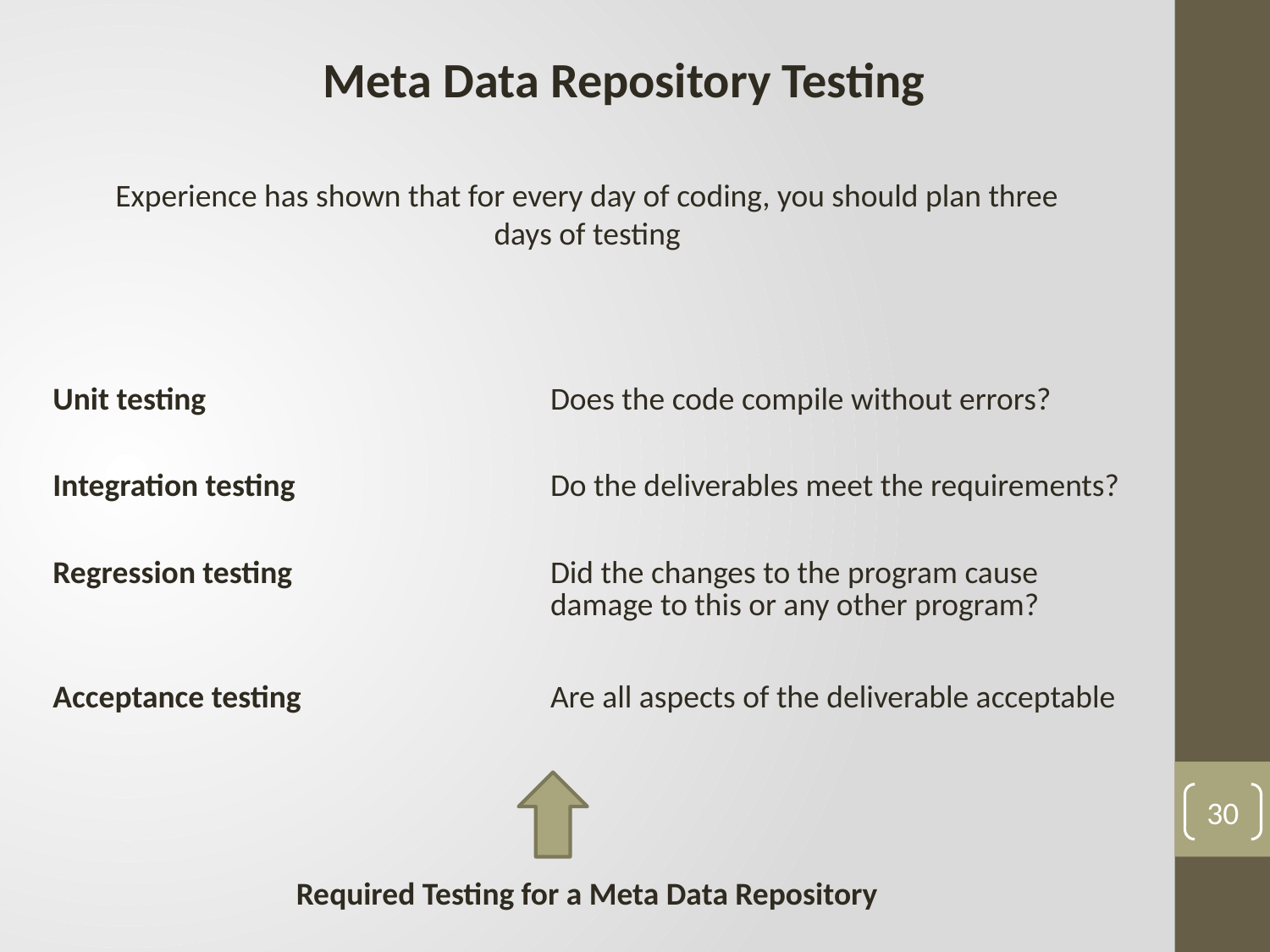

Meta Data Repository Testing
Experience has shown that for every day of coding, you should plan three days of testing
| Unit testing | Does the code compile without errors? |
| --- | --- |
| Integration testing | Do the deliverables meet the requirements? |
| Regression testing | Did the changes to the program cause damage to this or any other program? |
| Acceptance testing | Are all aspects of the deliverable acceptable |

30
Required Testing for a Meta Data Repository